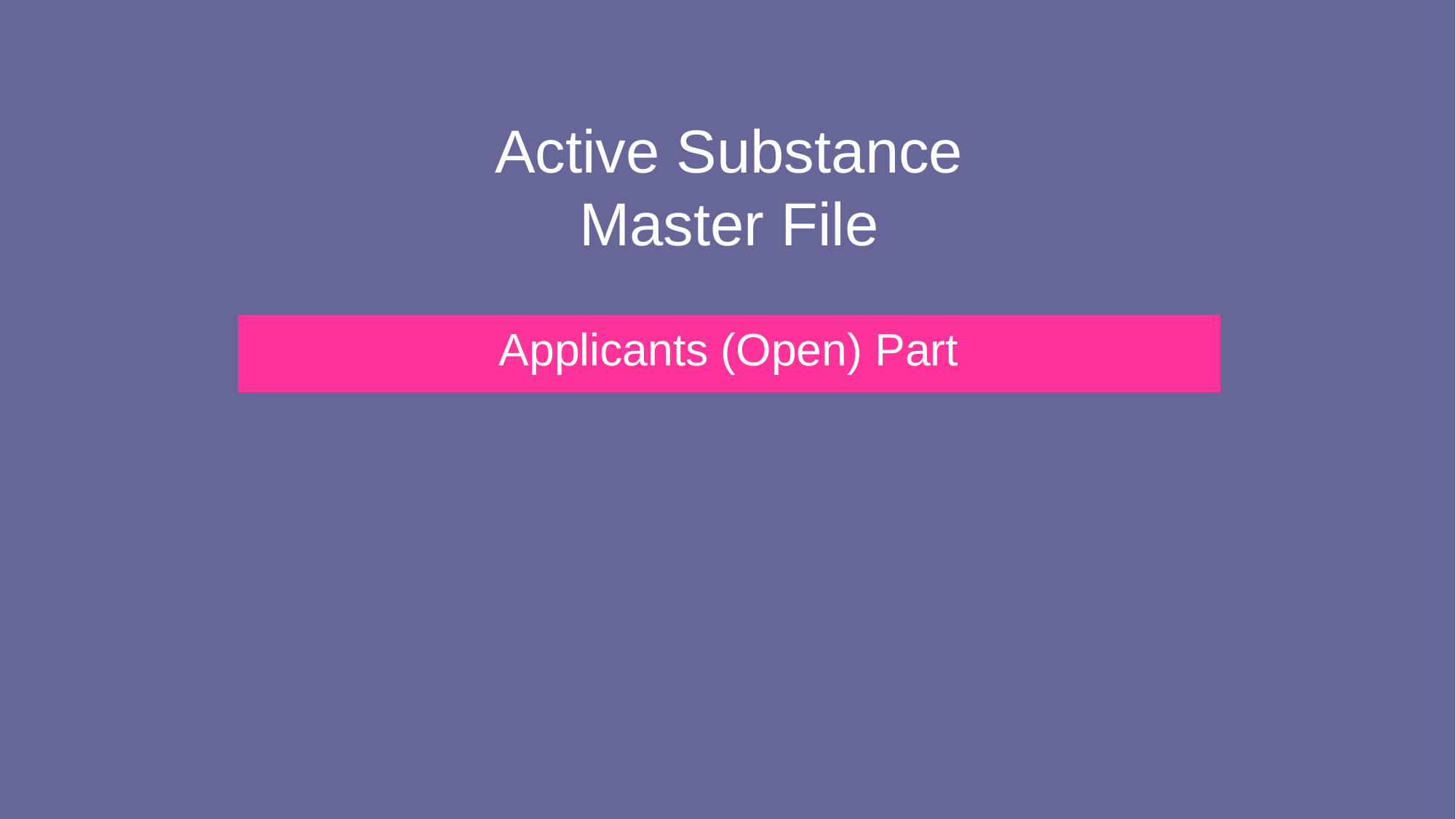

# Active Substance Master File
Applicants (Open) Part